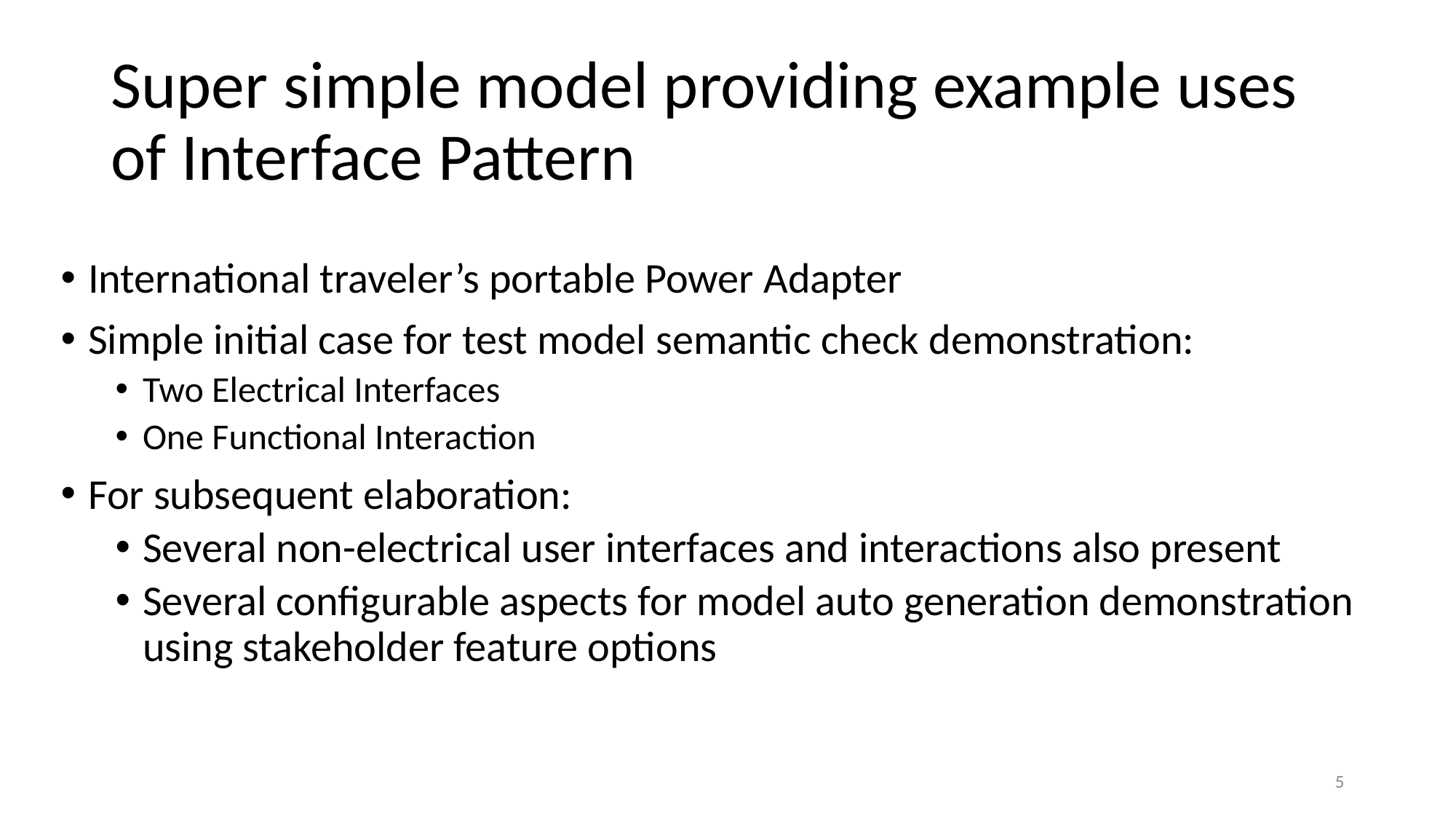

# Super simple model providing example uses of Interface Pattern
International traveler’s portable Power Adapter
Simple initial case for test model semantic check demonstration:
Two Electrical Interfaces
One Functional Interaction
For subsequent elaboration:
Several non-electrical user interfaces and interactions also present
Several configurable aspects for model auto generation demonstration using stakeholder feature options
5